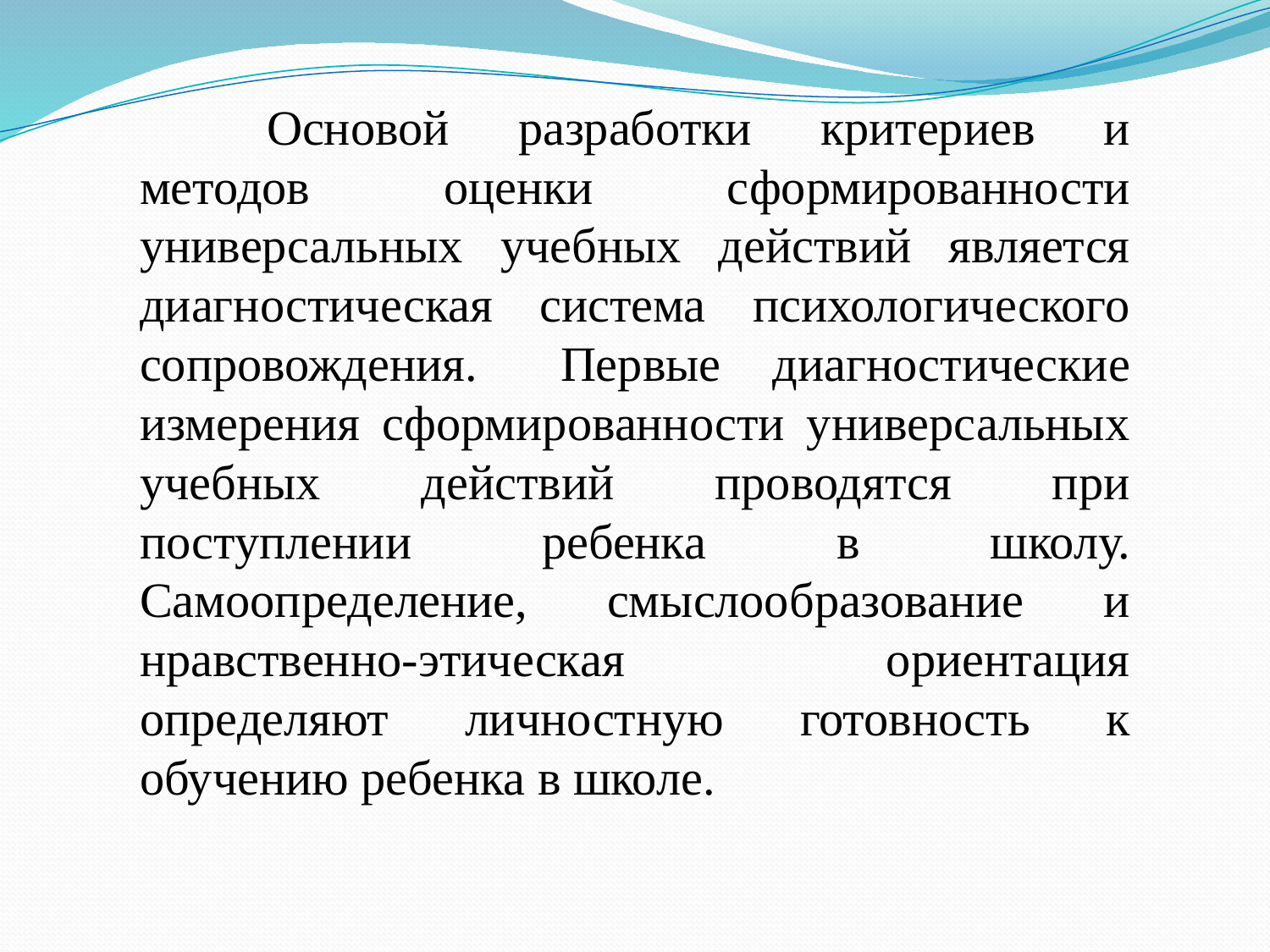

Основой разработки критериев и методов оценки сформированности универсальных учебных действий является диагностическая система психологического сопровождения. 	Первые диагностические измерения сформированности универсальных учебных действий проводятся при поступлении ребенка в школу. Самоопределение, смыслообразование и нравственно-этическая ориентация определяют личностную готовность к обучению ребенка в школе.